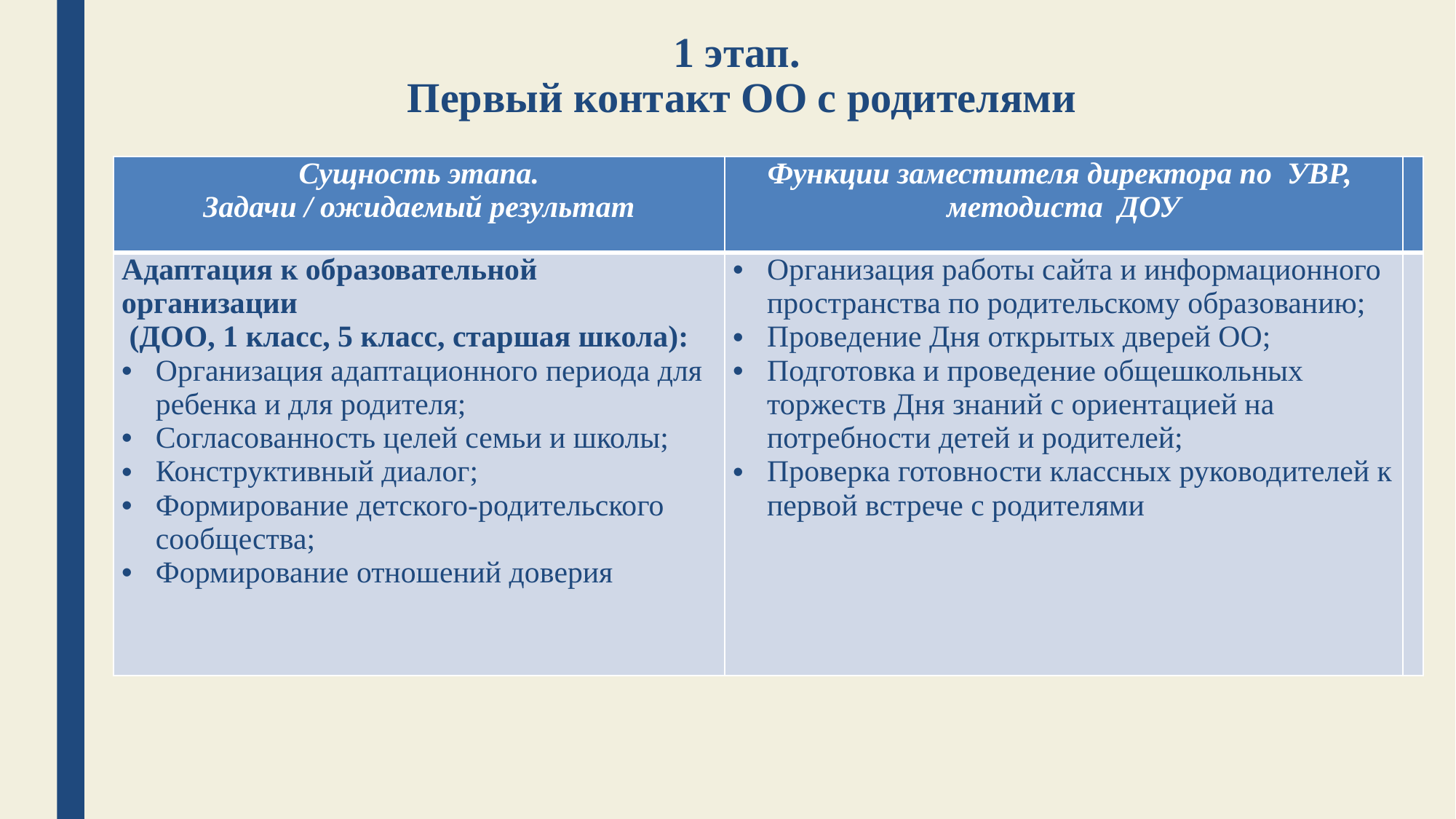

# 1 этап. Первый контакт ОО с родителями
| Сущность этапа. Задачи / ожидаемый результат | Функции заместителя директора по УВР, методиста ДОУ |  |
| --- | --- | --- |
| Адаптация к образовательной организации (ДОО, 1 класс, 5 класс, старшая школа): Организация адаптационного периода для ребенка и для родителя; Согласованность целей семьи и школы; Конструктивный диалог; Формирование детского-родительского сообщества; Формирование отношений доверия | Организация работы сайта и информационного пространства по родительскому образованию; Проведение Дня открытых дверей ОО; Подготовка и проведение общешкольных торжеств Дня знаний с ориентацией на потребности детей и родителей; Проверка готовности классных руководителей к первой встрече с родителями |  |